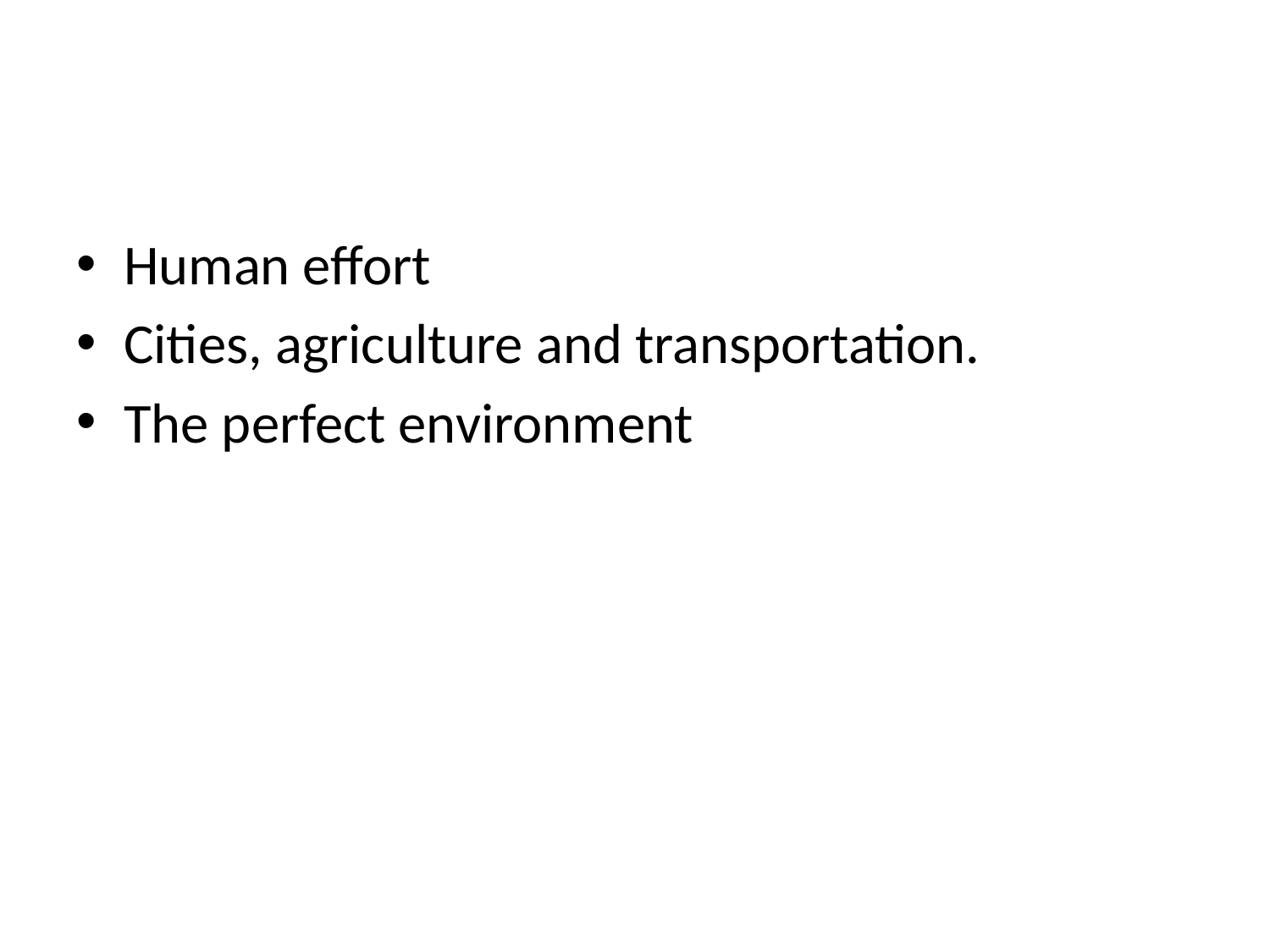

#
Human effort
Cities, agriculture and transportation.
The perfect environment